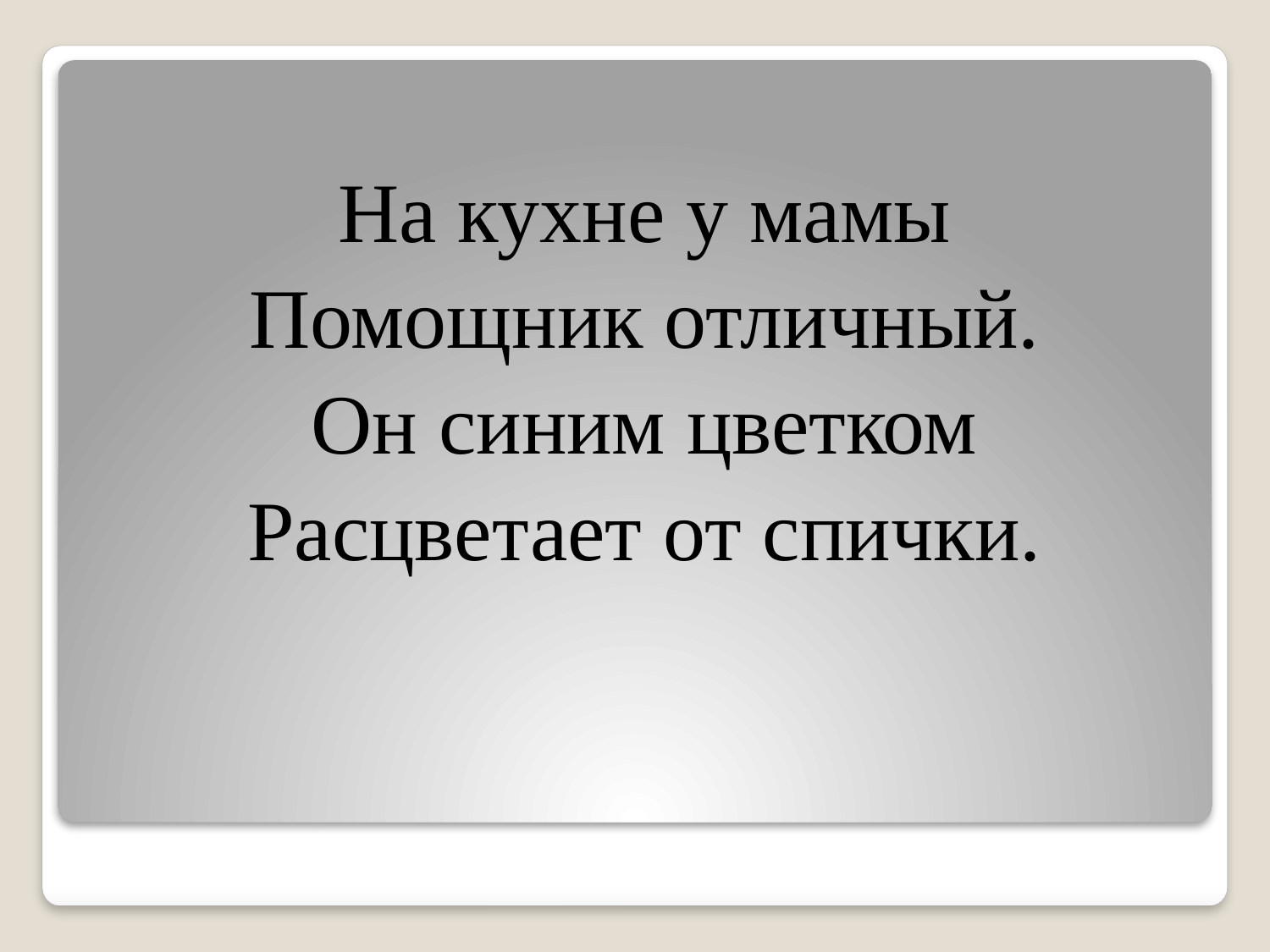

На кухне у мамы
Помощник отличный.
Он синим цветком
Расцветает от спички.